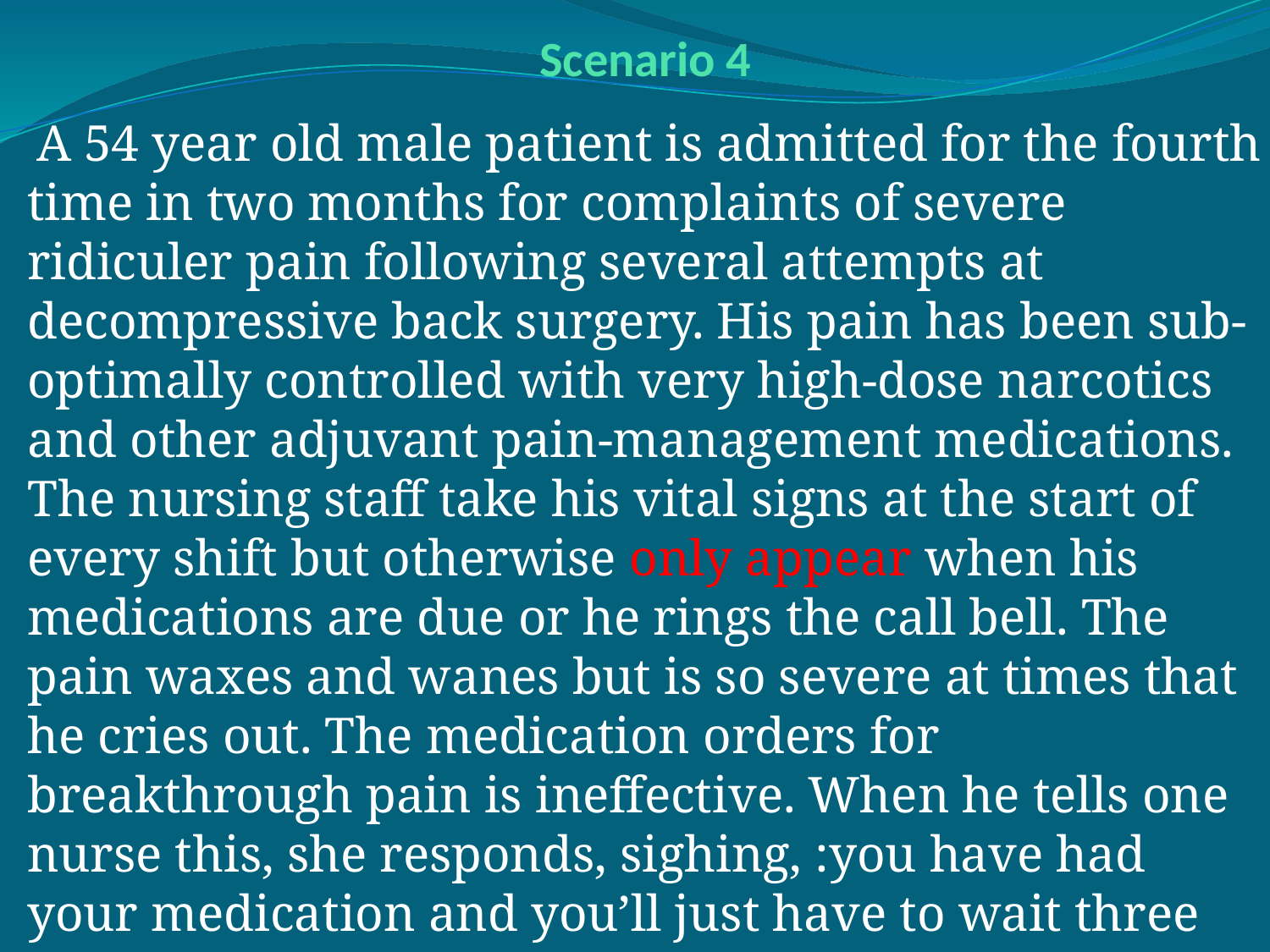

Scenario 4
A 54 year old male patient is admitted for the fourth time in two months for complaints of severe ridiculer pain following several attempts at decompressive back surgery. His pain has been sub-optimally controlled with very high-dose narcotics and other adjuvant pain-management medications. The nursing staff take his vital signs at the start of every shift but otherwise only appear when his medications are due or he rings the call bell. The pain waxes and wanes but is so severe at times that he cries out. The medication orders for breakthrough pain is ineffective. When he tells one nurse this, she responds, sighing, :you have had your medication and you’ll just have to wait three hours for your next does. I’m going on break, so don’t bother me by ringing the bell”